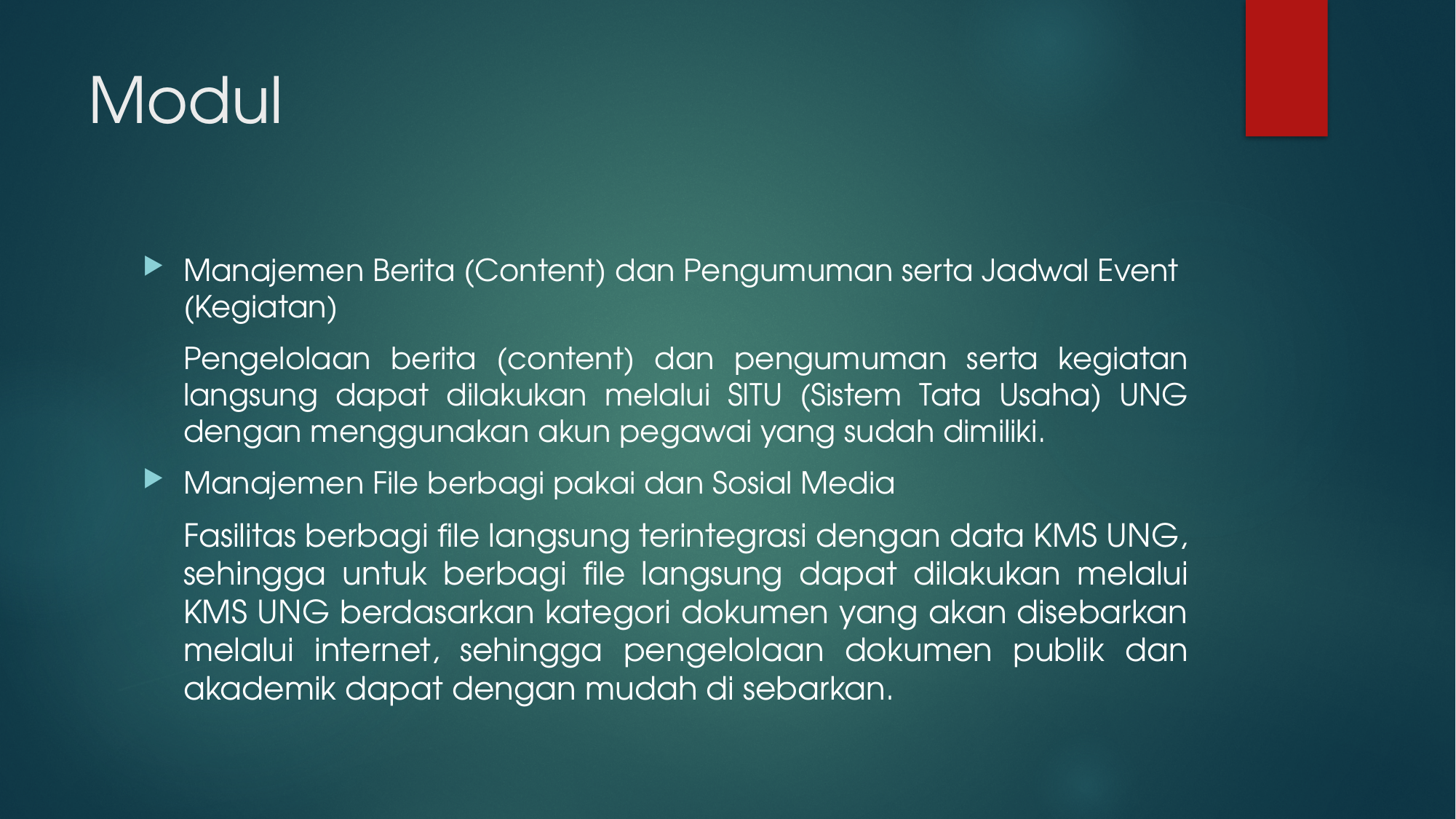

# Modul
Manajemen Berita (Content) dan Pengumuman serta Jadwal Event (Kegiatan)
Pengelolaan berita (content) dan pengumuman serta kegiatan langsung dapat dilakukan melalui SITU (Sistem Tata Usaha) UNG dengan menggunakan akun pegawai yang sudah dimiliki.
Manajemen File berbagi pakai dan Sosial Media
Fasilitas berbagi file langsung terintegrasi dengan data KMS UNG, sehingga untuk berbagi file langsung dapat dilakukan melalui KMS UNG berdasarkan kategori dokumen yang akan disebarkan melalui internet, sehingga pengelolaan dokumen publik dan akademik dapat dengan mudah di sebarkan.